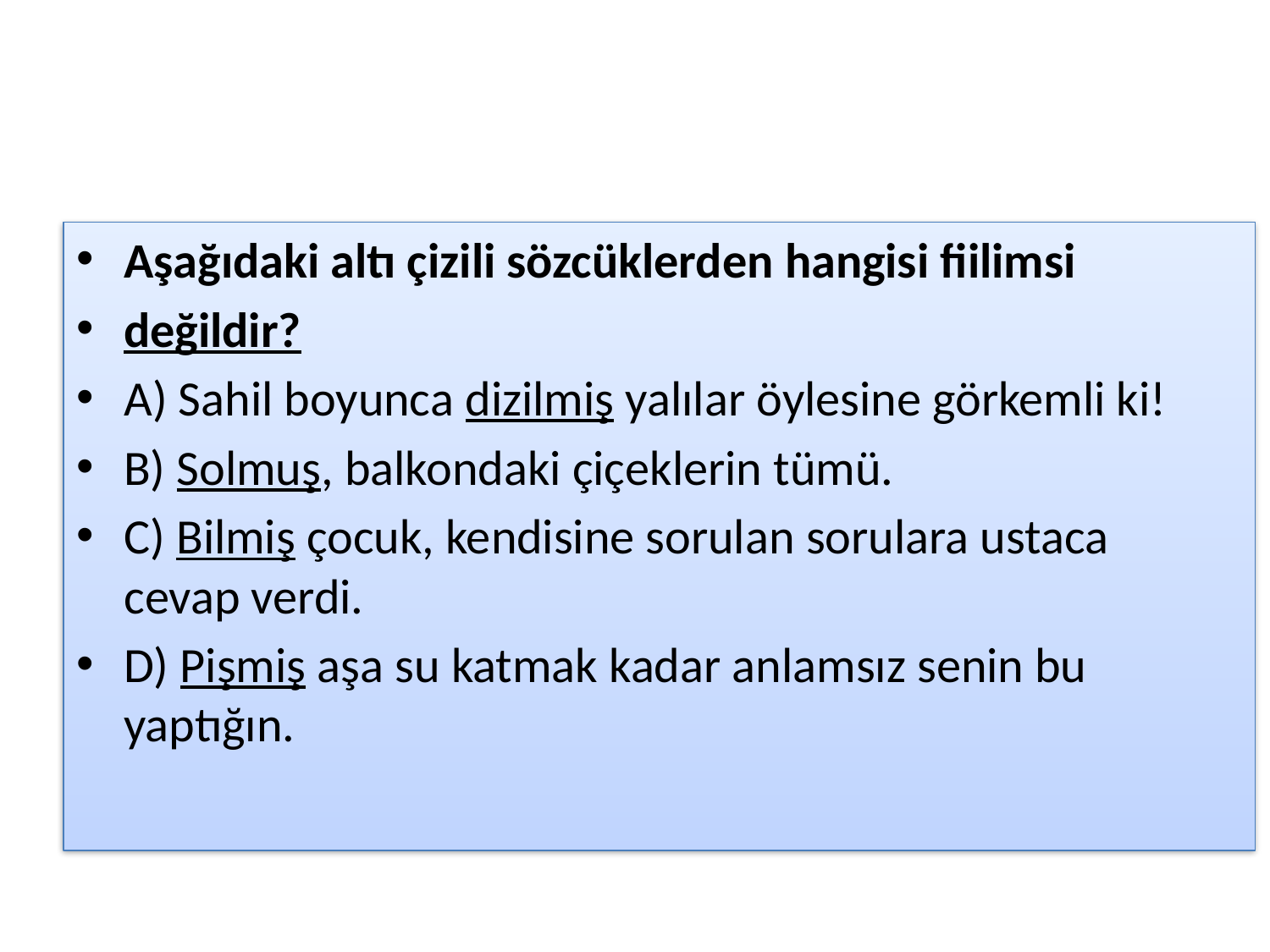

#
Aşağıdaki altı çizili sözcüklerden hangisi fiilimsi
değildir?
A) Sahil boyunca dizilmiş yalılar öylesine görkemli ki!
B) Solmuş, balkondaki çiçeklerin tümü.
C) Bilmiş çocuk, kendisine sorulan sorulara ustaca  cevap verdi.
D) Pişmiş aşa su katmak kadar anlamsız senin bu  yaptığın.